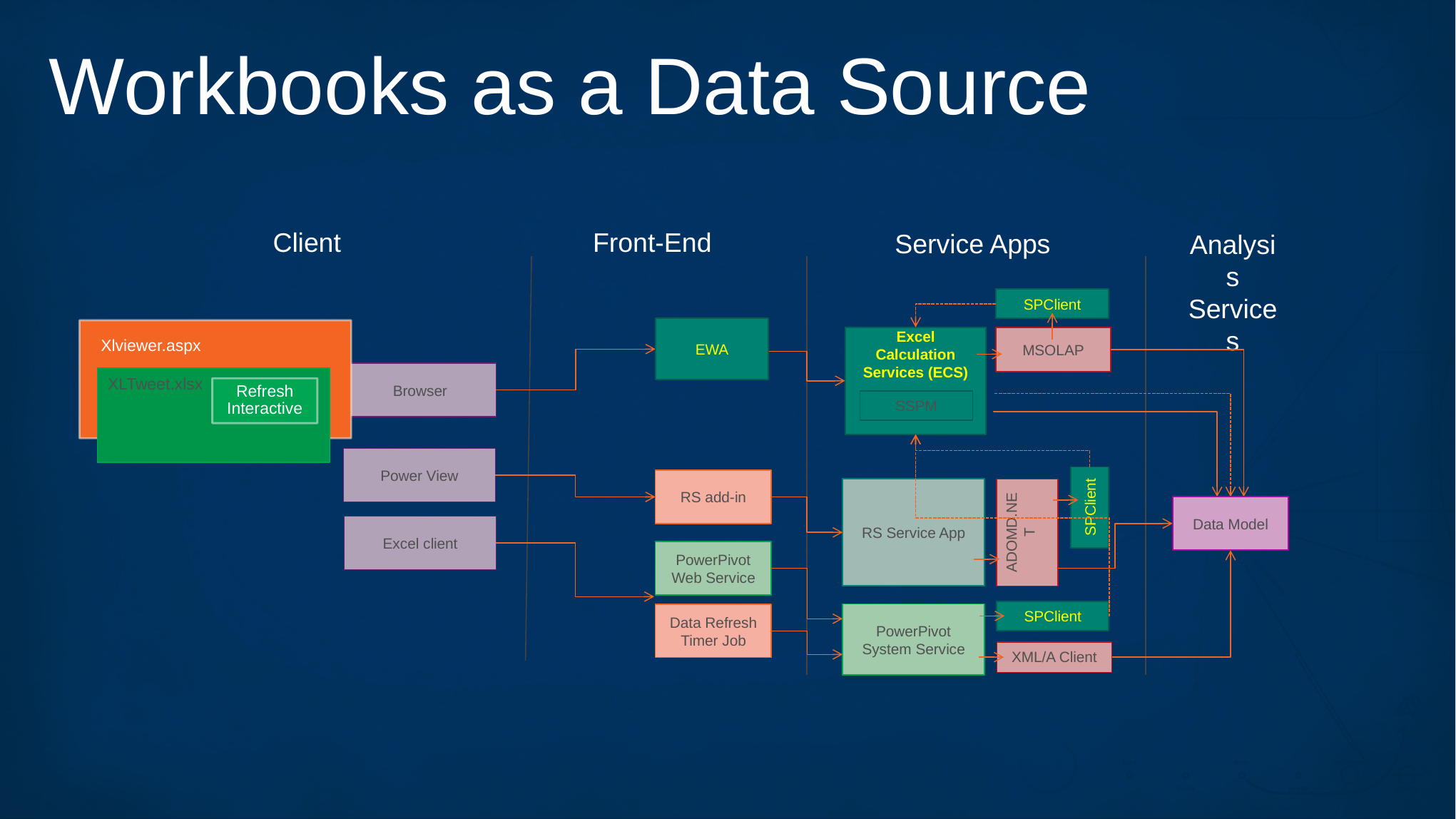

# Workbooks as a Data Source
Client
Front-End
Service Apps
Analysis Services
SPClient
EWA
Xlviewer.aspx
Excel Calculation Services (ECS)

MSOLAP
Browser
XLTweet.xlsx
Refresh Interactive

SSPM
Power View
RS add-in
RS Service App
SPClient
Data Model

ADOMD.NET
Excel client
PowerPivot Web Service
SPClient
PowerPivot System Service
Data Refresh Timer Job

XML/A Client